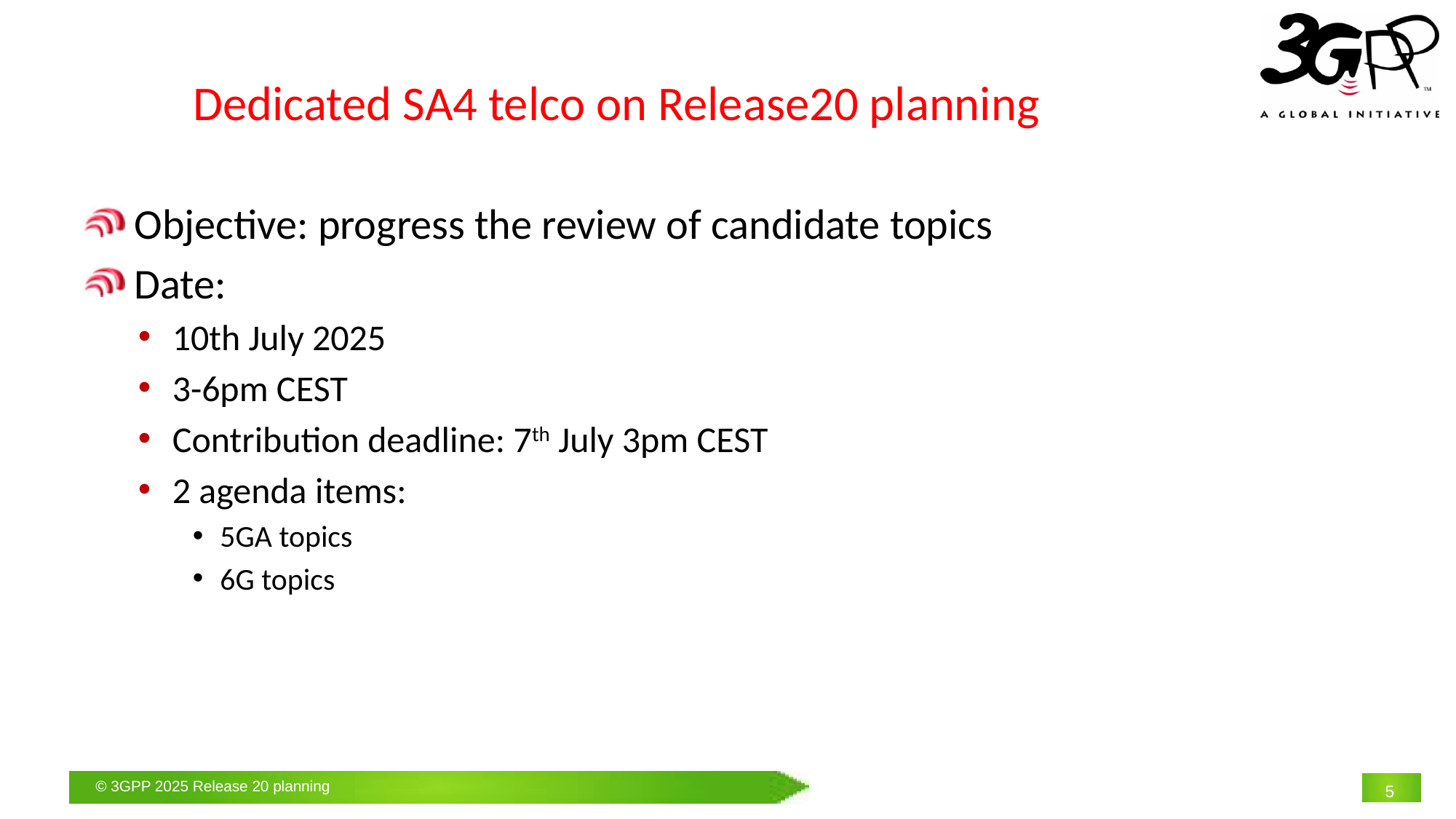

# Dedicated SA4 telco on Release20 planning
 Objective: progress the review of candidate topics
 Date:
10th July 2025
3-6pm CEST
Contribution deadline: 7th July 3pm CEST
2 agenda items:
5GA topics
6G topics
5